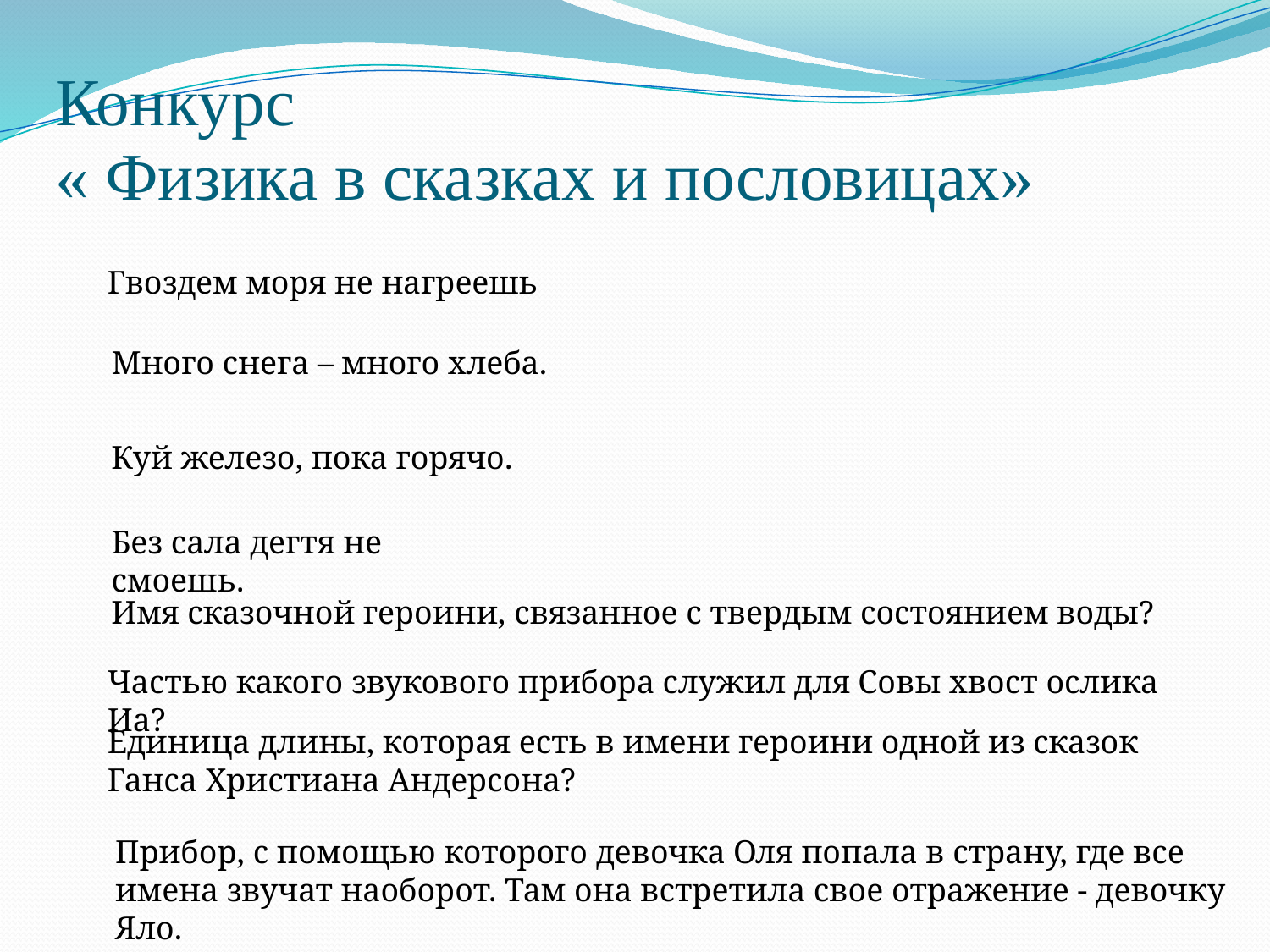

# Конкурс « Физика в сказках и пословицах»
Гвоздем моря не нагреешь
Много снега – много хлеба.
Куй железо, пока горячо.
Без сала дегтя не смоешь.
Имя сказочной героини, связанное с твердым состоянием воды?
Частью какого звукового прибора служил для Совы хвост ослика Иа?
Единица длины, которая есть в имени героини одной из сказок Ганса Христиана Андерсона?
Прибор, с помощью которого девочка Оля попала в страну, где все имена звучат наоборот. Там она встретила свое отражение - девочку Яло.